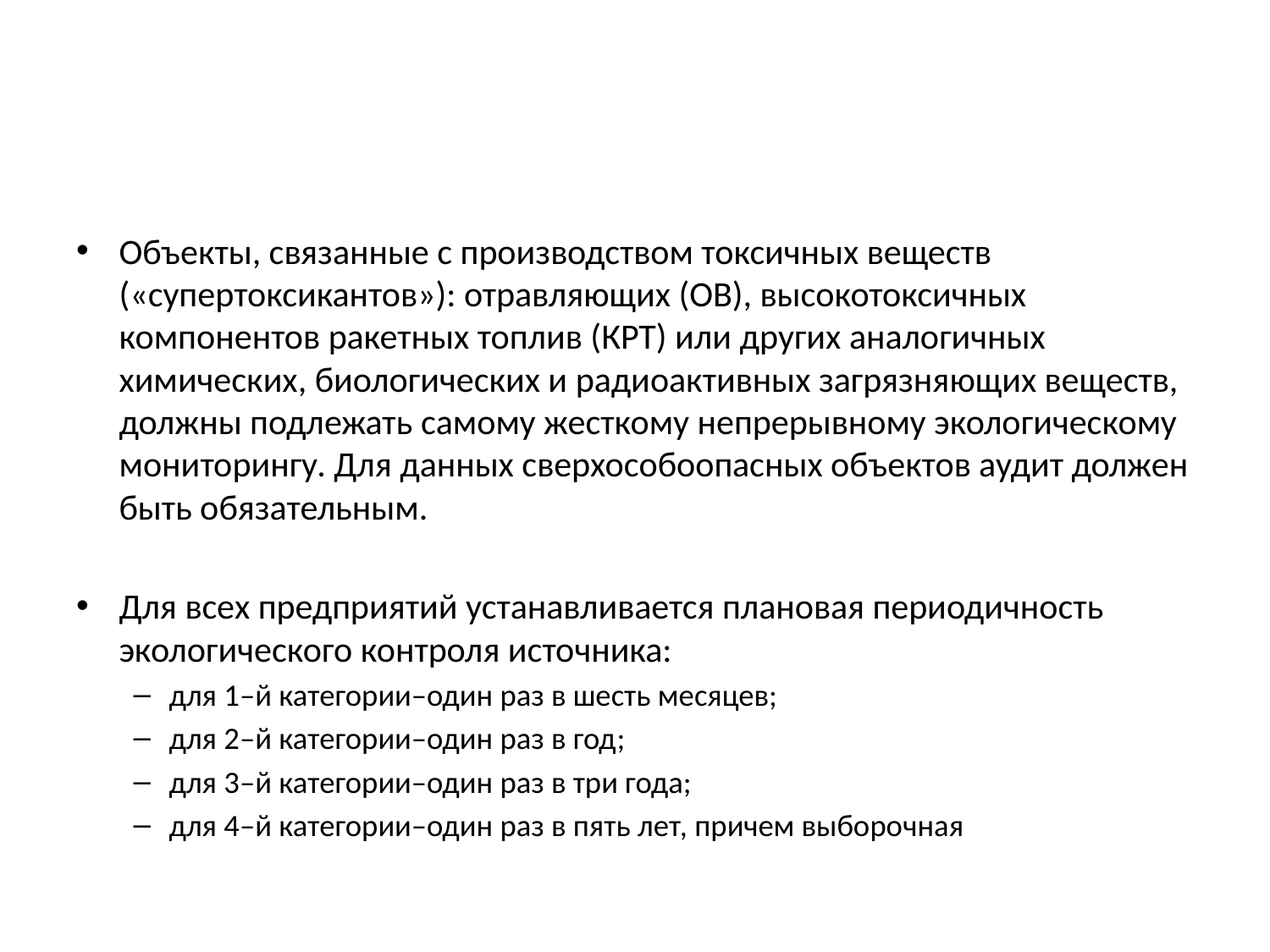

#
Объекты, связанные с производством токсичных веществ («супертоксикантов»): отравляющих (ОВ), высокотоксичных компонентов ракетных топлив (КРТ) или других аналогичных химических, биологических и радиоактивных загрязняющих веществ, должны подлежать самому жесткому непрерывному экологическому мониторингу. Для данных сверхособоопасных объектов аудит должен быть обязательным.

Для всех предприятий устанавливается плановая периодичность экологического контроля источника:
для 1–й категории–один раз в шесть месяцев;
для 2–й категории–один раз в год;
для 3–й категории–один раз в три года;
для 4–й категории–один раз в пять лет, причем выборочная